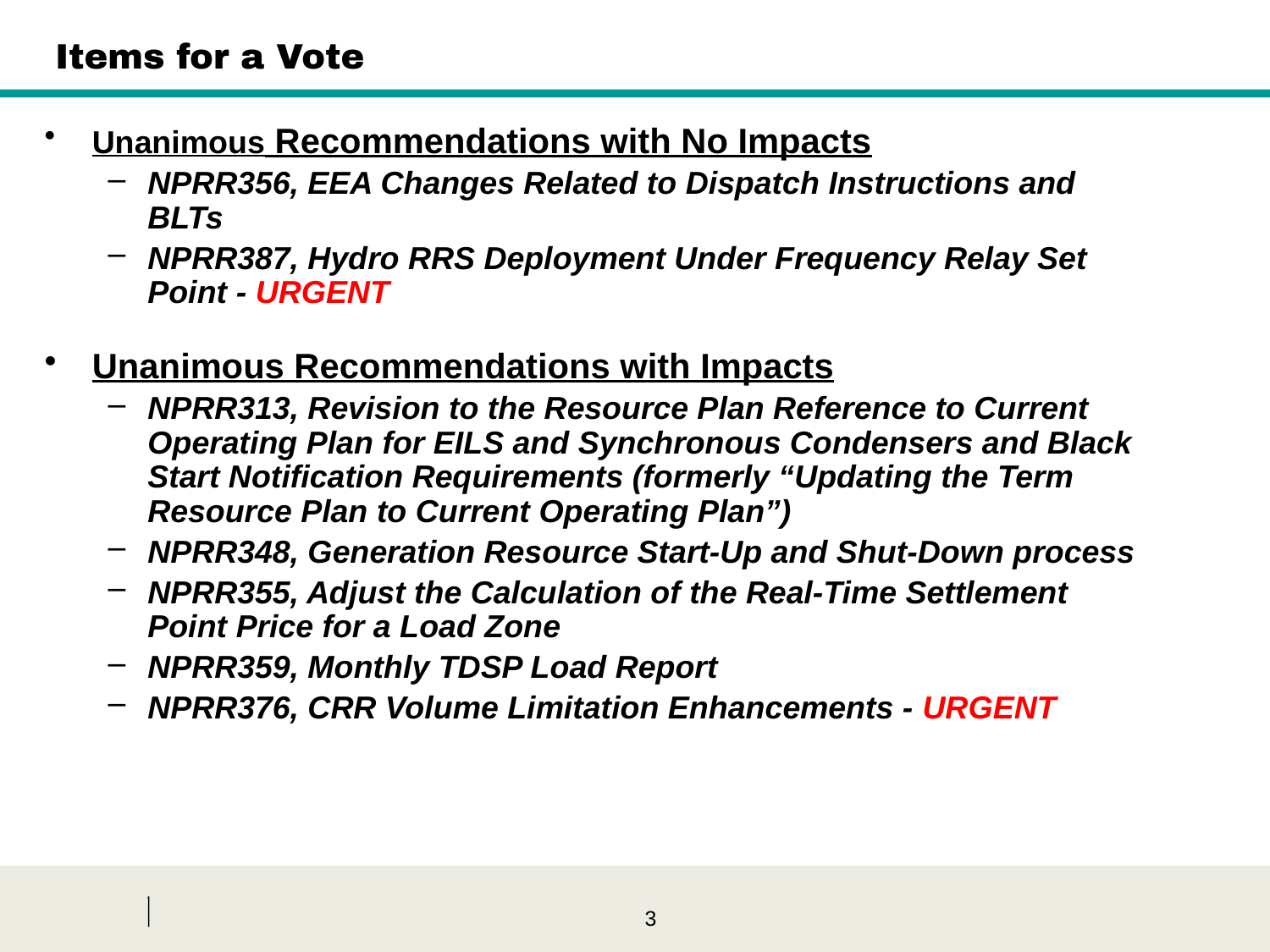

Items for a Vote
Unanimous Recommendations with No Impacts
NPRR356, EEA Changes Related to Dispatch Instructions and BLTs
NPRR387, Hydro RRS Deployment Under Frequency Relay Set Point - URGENT
Unanimous Recommendations with Impacts
NPRR313, Revision to the Resource Plan Reference to Current Operating Plan for EILS and Synchronous Condensers and Black Start Notification Requirements (formerly “Updating the Term Resource Plan to Current Operating Plan”)
NPRR348, Generation Resource Start-Up and Shut-Down process
NPRR355, Adjust the Calculation of the Real-Time Settlement Point Price for a Load Zone
NPRR359, Monthly TDSP Load Report
NPRR376, CRR Volume Limitation Enhancements - URGENT